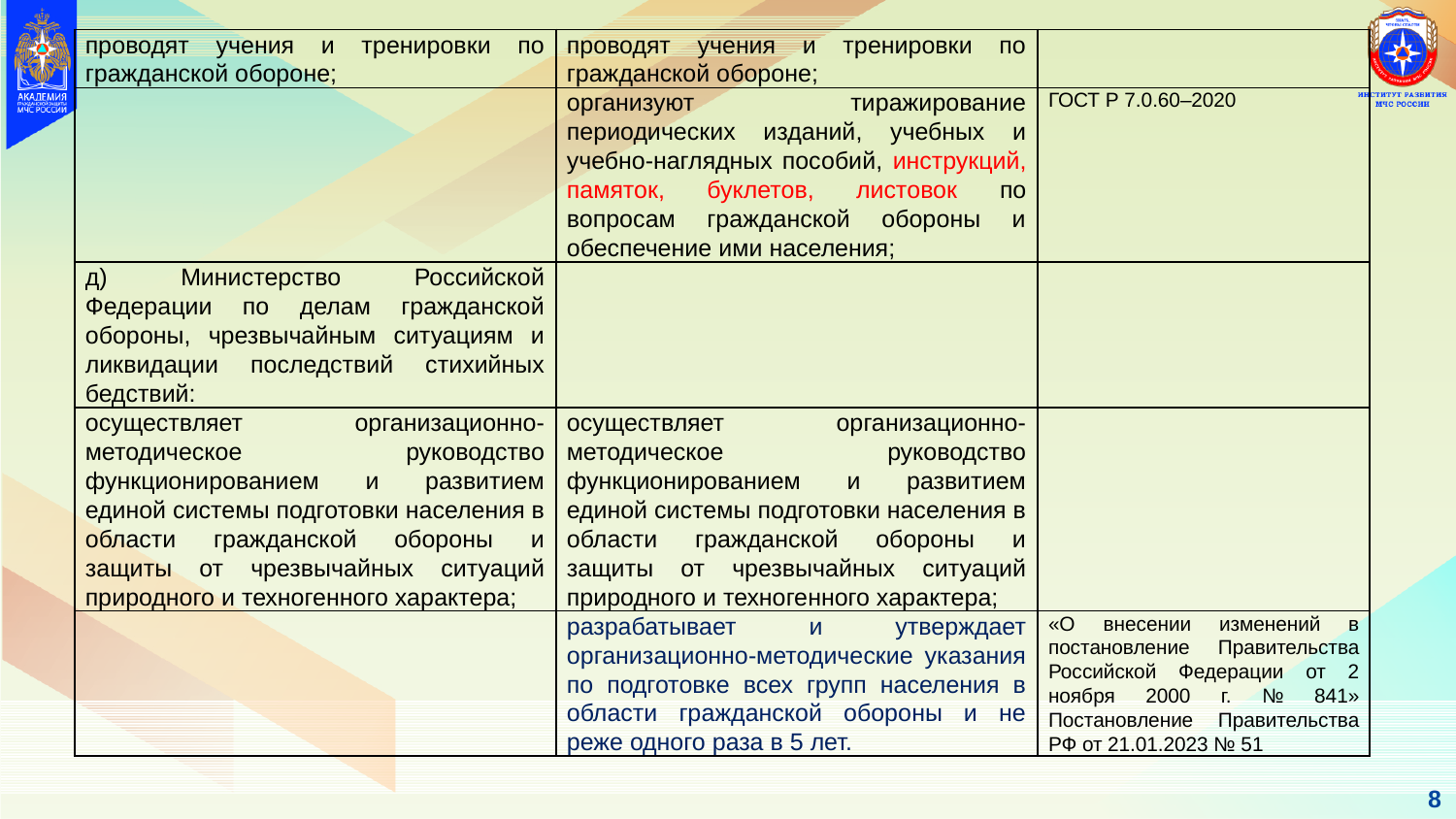

| проводят учения и тренировки по гражданской обороне; | проводят учения и тренировки по гражданской обороне; |  |
| --- | --- | --- |
|  | организуют тиражирование периодических изданий, учебных и учебно-наглядных пособий, инструкций, памяток, буклетов, листовок по вопросам гражданской обороны и обеспечение ими населения; | ГОСТ Р 7.0.60–2020 |
| д) Министерство Российской Федерации по делам гражданской обороны, чрезвычайным ситуациям и ликвидации последствий стихийных бедствий: |  |  |
| осуществляет организационно-методическое руководство функционированием и развитием единой системы подготовки населения в области гражданской обороны и защиты от чрезвычайных ситуаций природного и техногенного характера; | осуществляет организационно-методическое руководство функционированием и развитием единой системы подготовки населения в области гражданской обороны и защиты от чрезвычайных ситуаций природного и техногенного характера; |  |
|  | разрабатывает и утверждает организационно-методические указания по подготовке всех групп населения в области гражданской обороны и не реже одного раза в 5 лет. | «О внесении изменений в постановление Правительства Российской Федерации от 2 ноября 2000 г. № 841» Постановление Правительства РФ от 21.01.2023 № 51 |
8